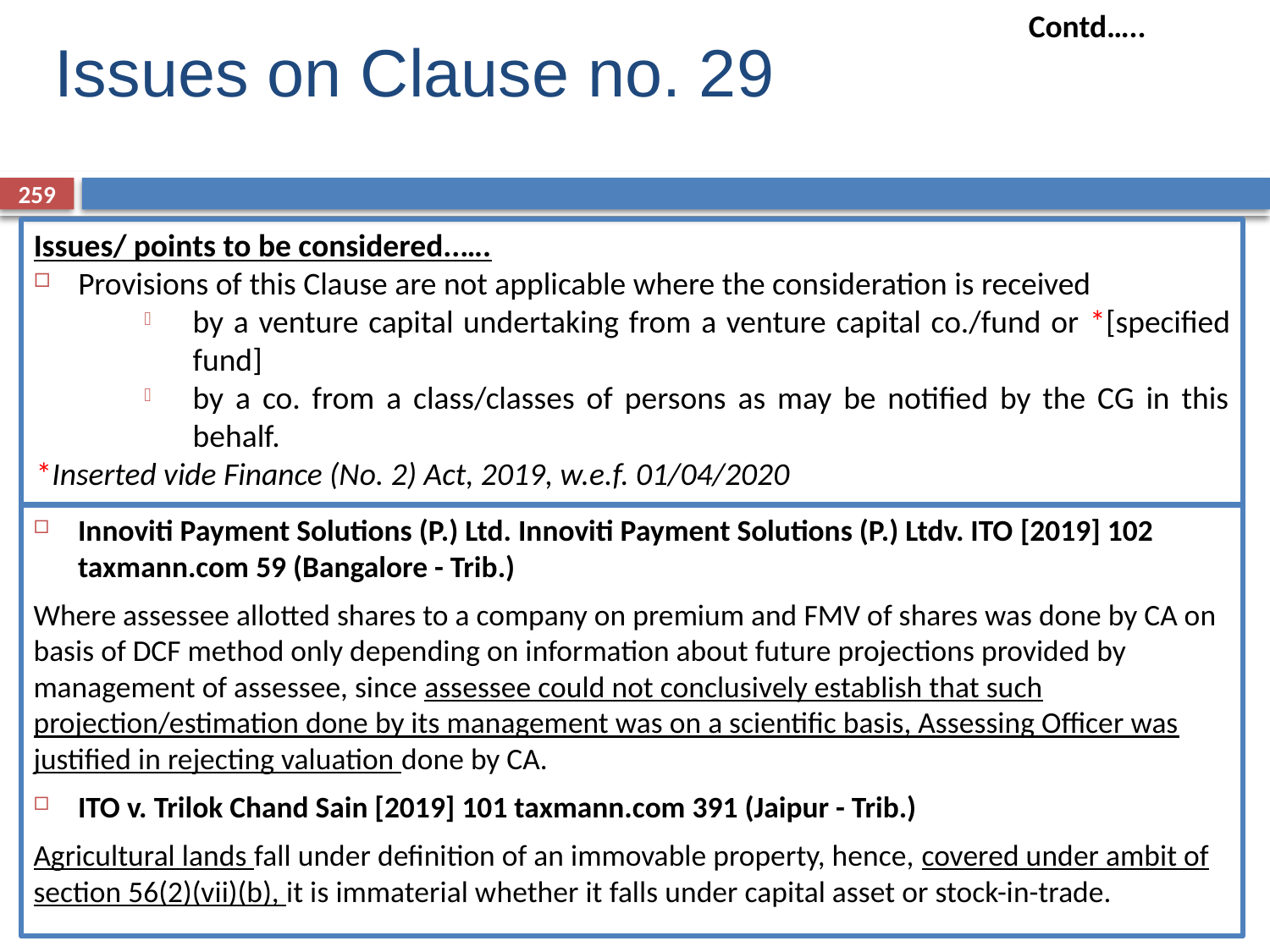

Contd…..
Issues on Clause no. 29

259
Issues/ points to be considered..….
Provisions of this Clause are not applicable where the consideration is received
by a venture capital undertaking from a venture capital co./fund or *[specified fund]
by a co. from a class/classes of persons as may be notified by the CG in this behalf.
*Inserted vide Finance (No. 2) Act, 2019, w.e.f. 01/04/2020
Innoviti Payment Solutions (P.) Ltd. Innoviti Payment Solutions (P.) Ltdv. ITO [2019] 102 taxmann.com 59 (Bangalore - Trib.)
Where assessee allotted shares to a company on premium and FMV of shares was done by CA on basis of DCF method only depending on information about future projections provided by management of assessee, since assessee could not conclusively establish that such projection/estimation done by its management was on a scientific basis, Assessing Officer was justified in rejecting valuation done by CA.
ITO v. Trilok Chand Sain [2019] 101 taxmann.com 391 (Jaipur - Trib.)
Agricultural lands fall under definition of an immovable property, hence, covered under ambit of section 56(2)(vii)(b), it is immaterial whether it falls under capital asset or stock-in-trade.